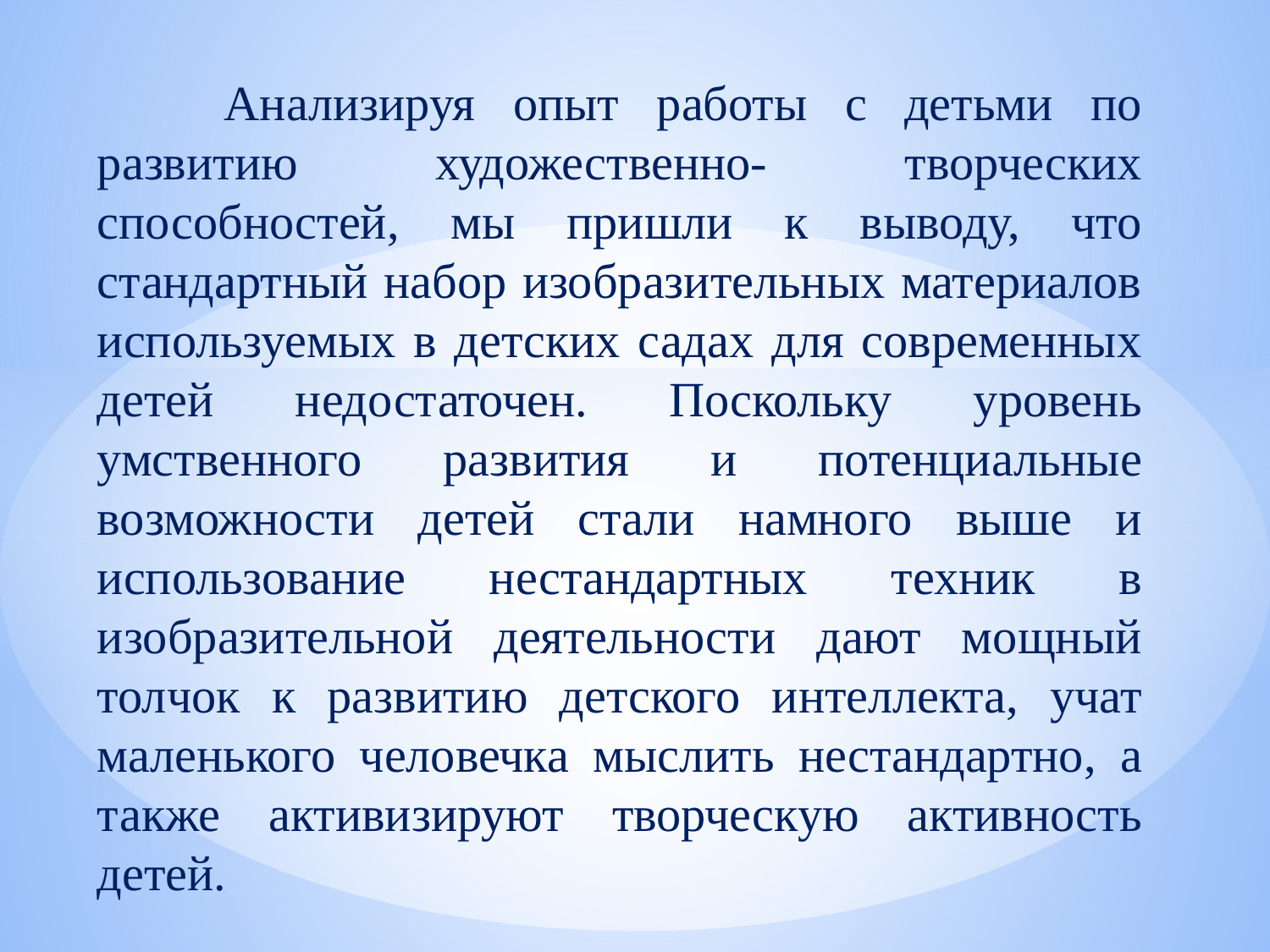

Анализируя опыт работы с детьми по развитию художественно- творческих способностей, мы пришли к выводу, что стандартный набор изобразительных материалов используемых в детских садах для современных детей недостаточен. Поскольку уровень умственного развития и потенциальные возможности детей стали намного выше и использование нестандартных техник в изобразительной деятельности дают мощный толчок к развитию детского интеллекта, учат маленького человечка мыслить нестандартно, а также активизируют творческую активность детей.